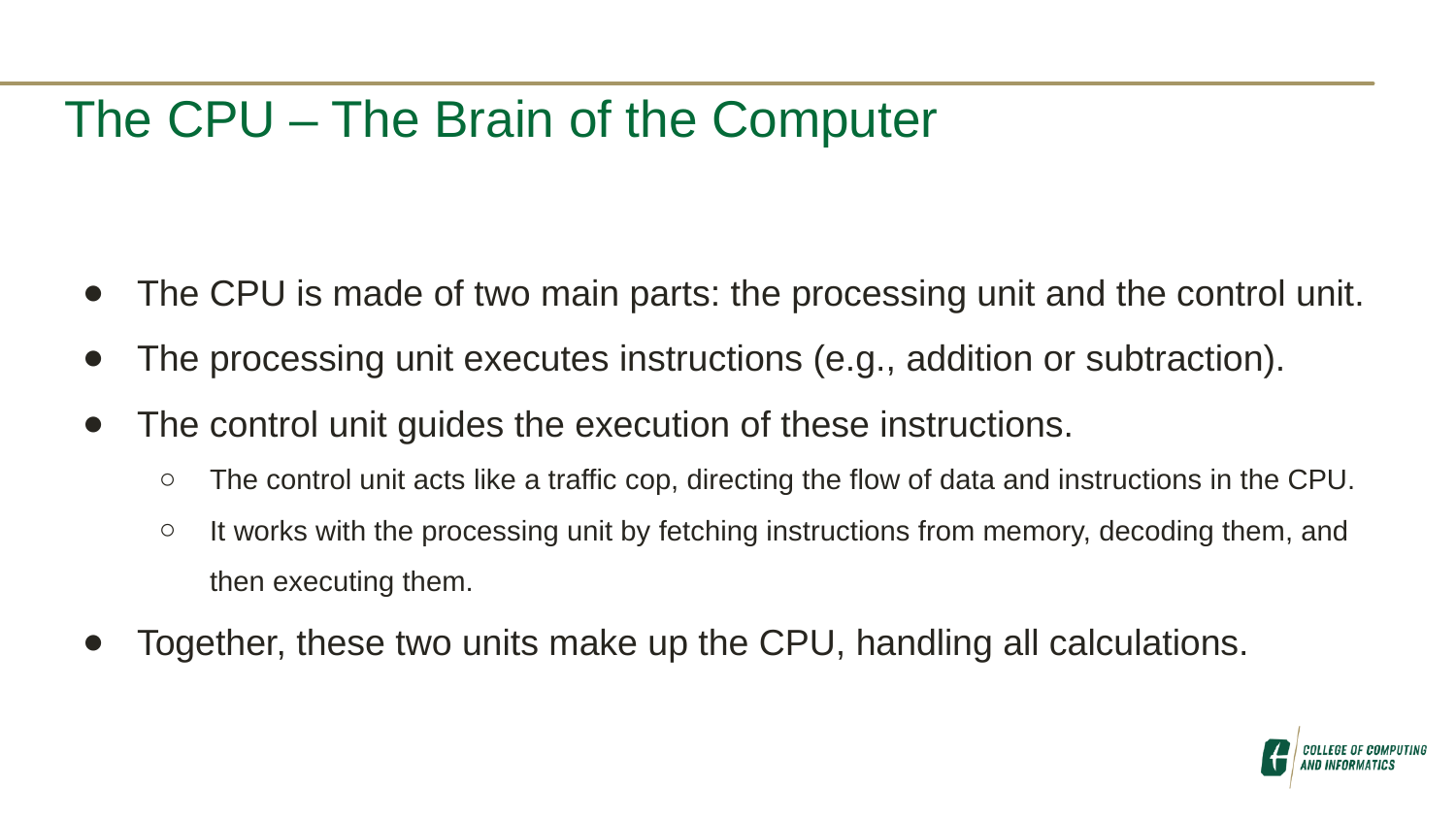

# The CPU – The Brain of the Computer

The CPU is made of two main parts: the processing unit and the control unit.
The processing unit executes instructions (e.g., addition or subtraction).
The control unit guides the execution of these instructions.
The control unit acts like a traffic cop, directing the flow of data and instructions in the CPU.
It works with the processing unit by fetching instructions from memory, decoding them, and then executing them.
Together, these two units make up the CPU, handling all calculations.